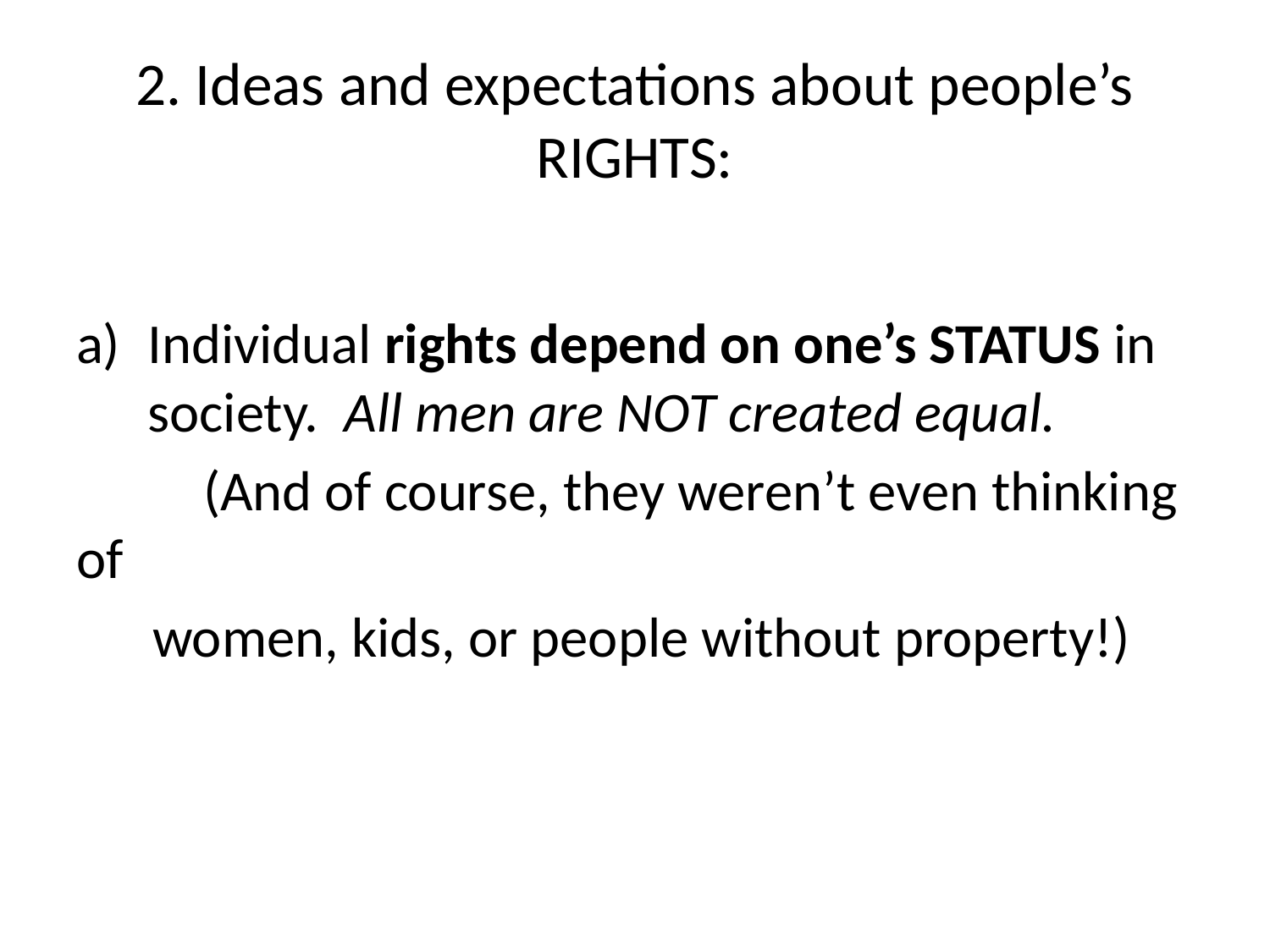

# 2. Ideas and expectations about people’s RIGHTS:

Individual rights depend on one’s STATUS in society.  All men are NOT created equal.
	(And of course, they weren’t even thinking of
      women, kids, or people without property!)